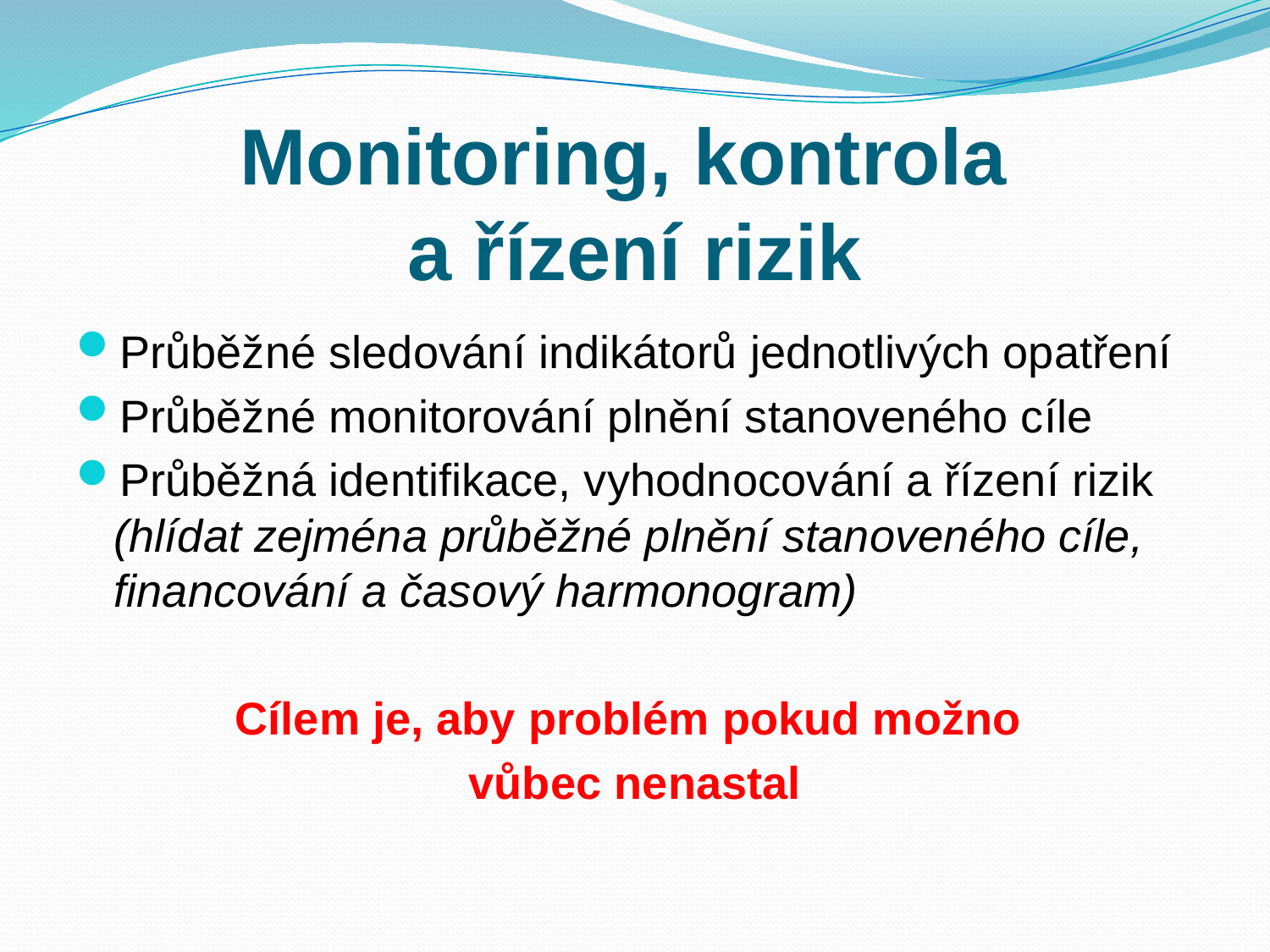

# Monitoring, kontrola a řízení rizik
Průběžné sledování indikátorů jednotlivých opatření
Průběžné monitorování plnění stanoveného cíle
Průběžná identifikace, vyhodnocování a řízení rizik (hlídat zejména průběžné plnění stanoveného cíle, financování a časový harmonogram)

Cílem je, aby problém pokud možno
vůbec nenastal